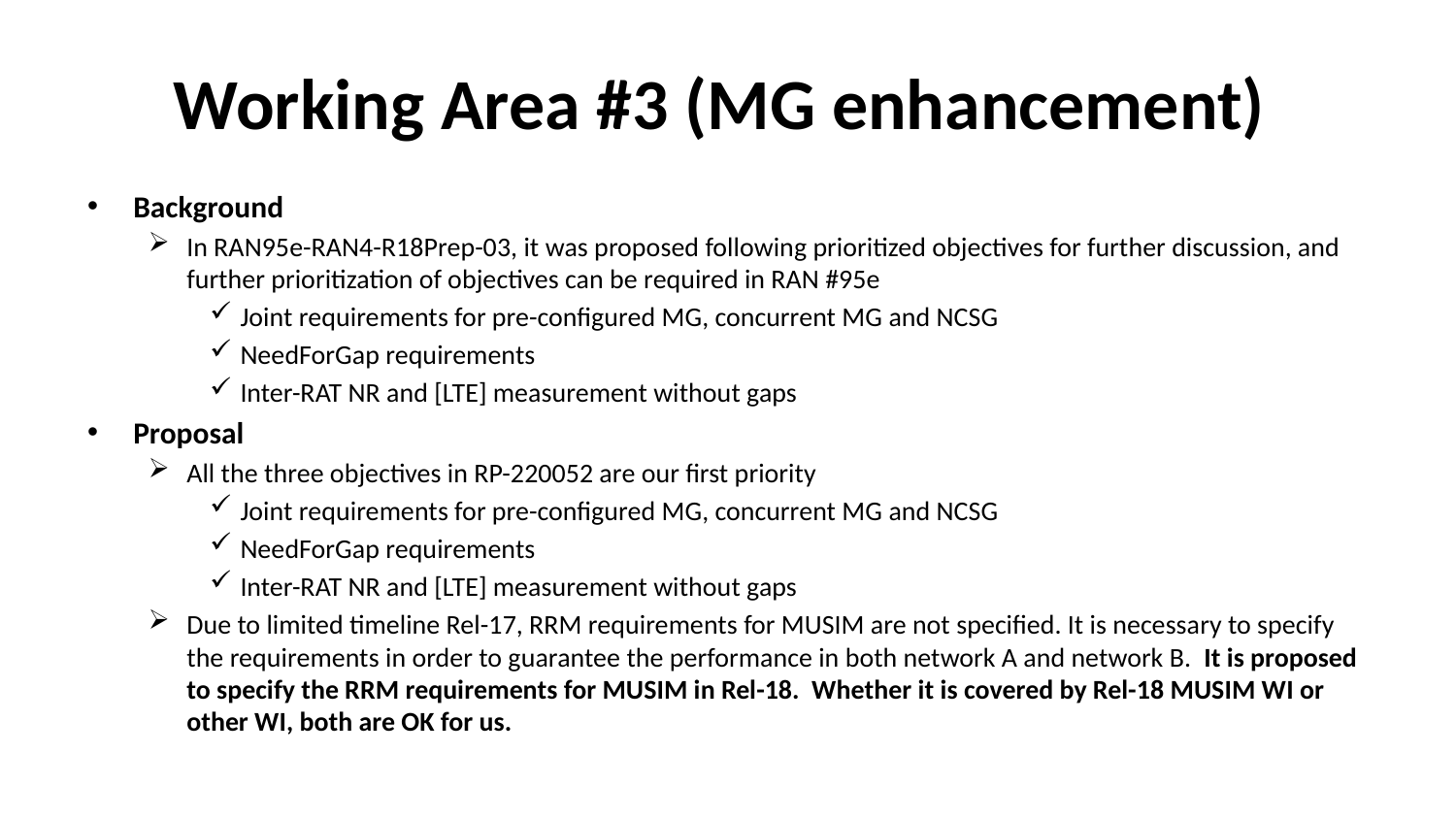

# Working Area #3 (MG enhancement)
Background
In RAN95e-RAN4-R18Prep-03, it was proposed following prioritized objectives for further discussion, and further prioritization of objectives can be required in RAN #95e
Joint requirements for pre-configured MG, concurrent MG and NCSG
NeedForGap requirements
Inter-RAT NR and [LTE] measurement without gaps
Proposal
All the three objectives in RP-220052 are our first priority
Joint requirements for pre-configured MG, concurrent MG and NCSG
NeedForGap requirements
Inter-RAT NR and [LTE] measurement without gaps
Due to limited timeline Rel-17, RRM requirements for MUSIM are not specified. It is necessary to specify the requirements in order to guarantee the performance in both network A and network B.  It is proposed to specify the RRM requirements for MUSIM in Rel-18.  Whether it is covered by Rel-18 MUSIM WI or other WI, both are OK for us.